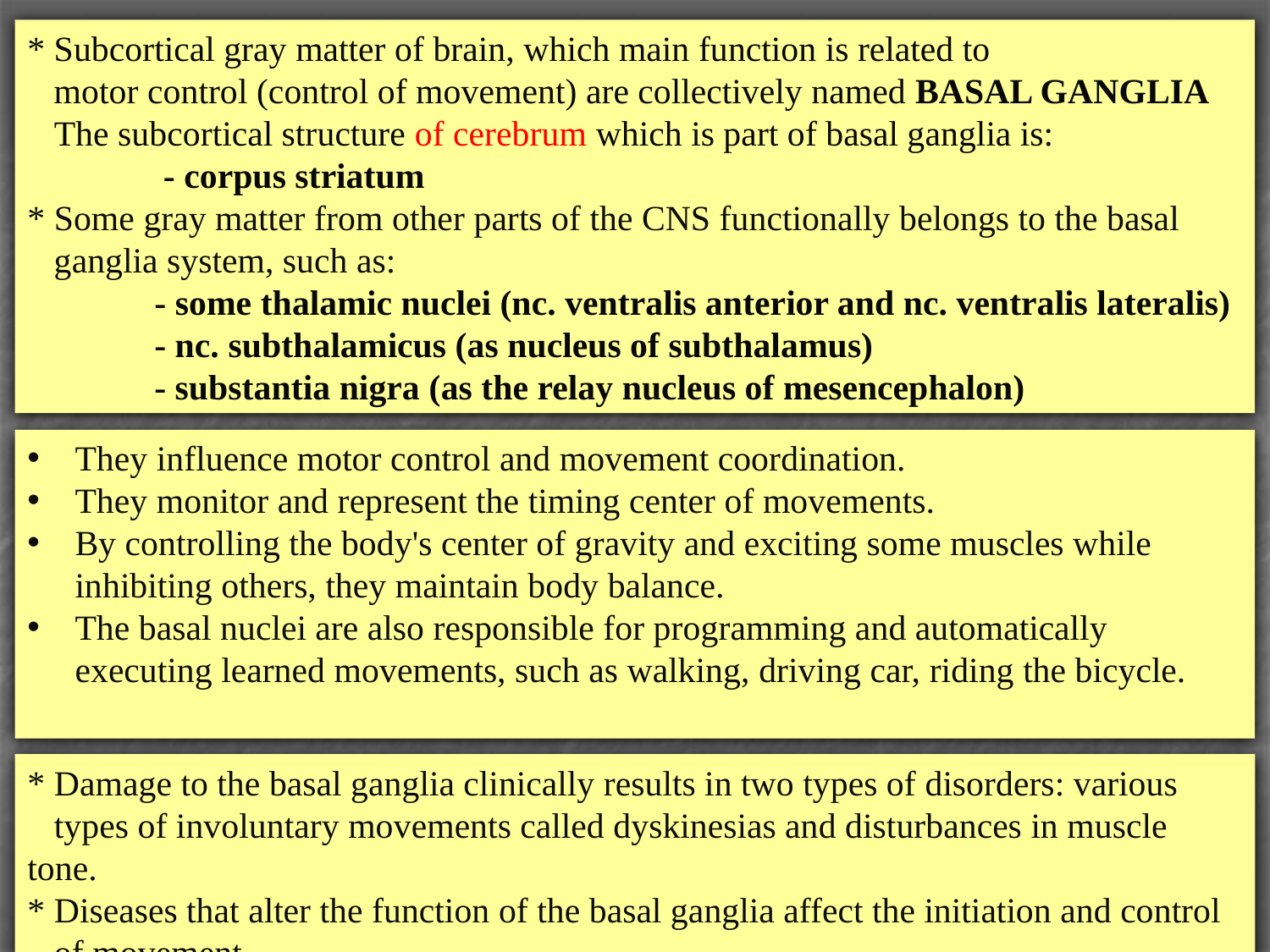

* Subcortical gray matter of brain, which main function is related to
   motor control (control of movement) are collectively named BASAL GANGLIA
   The subcortical structure of cerebrum which is part of basal ganglia is:
   	 - corpus striatum
* Some gray matter from other parts of the CNS functionally belongs to the basal
   ganglia system, such as:
	- some thalamic nuclei (nc. ventralis anterior and nc. ventralis lateralis)
	- nc. subthalamicus (as nucleus of subthalamus)
	- substantia nigra (as the relay nucleus of mesencephalon)
They influence motor control and movement coordination.
They monitor and represent the timing center of movements.
By controlling the body's center of gravity and exciting some muscles while inhibiting others, they maintain body balance.
The basal nuclei are also responsible for programming and automatically executing learned movements, such as walking, driving car, riding the bicycle.

* Damage to the basal ganglia clinically results in two types of disorders: various
   types of involuntary movements called dyskinesias and disturbances in muscle tone.
* Diseases that alter the function of the basal ganglia affect the initiation and control
   of movement.